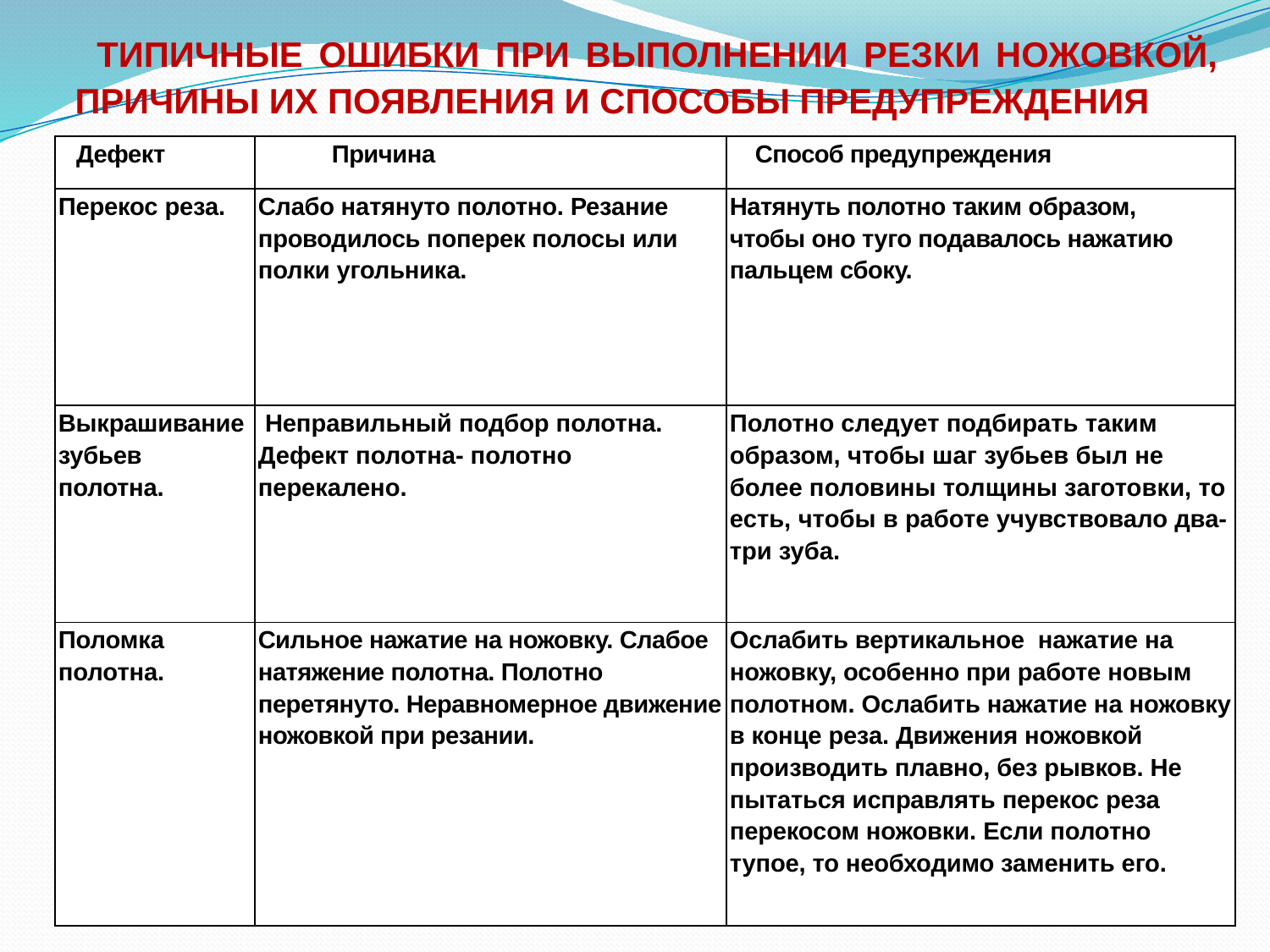

# ТИПИЧНЫЕ ОШИБКИ ПРИ ВЫПОЛНЕНИИ РЕЗКИ НОЖОВКОЙ, ПРИЧИНЫ ИХ ПОЯВЛЕНИЯ И СПОСОБЫ ПРЕДУПРЕЖДЕНИЯ
| Дефект | Причина | Способ предупреждения |
| --- | --- | --- |
| Перекос реза. | Слабо натянуто полотно. Резание проводилось поперек полосы или полки угольника. | Натянуть полотно таким образом, чтобы оно туго подавалось нажатию пальцем сбоку. |
| Выкрашивание зубьев полотна. | Неправильный подбор полотна. Дефект полотна- полотно перекалено. | Полотно следует подбирать таким образом, чтобы шаг зубьев был не более половины толщины заготовки, то есть, чтобы в работе учувствовало два-три зуба. |
| Поломка полотна. | Сильное нажатие на ножовку. Слабое натяжение полотна. Полотно перетянуто. Неравномерное движение ножовкой при резании. | Ослабить вертикальное нажатие на ножовку, особенно при работе новым полотном. Ослабить нажатие на ножовку в конце реза. Движения ножовкой производить плавно, без рывков. Не пытаться исправлять перекос реза перекосом ножовки. Если полотно тупое, то необходимо заменить его. |